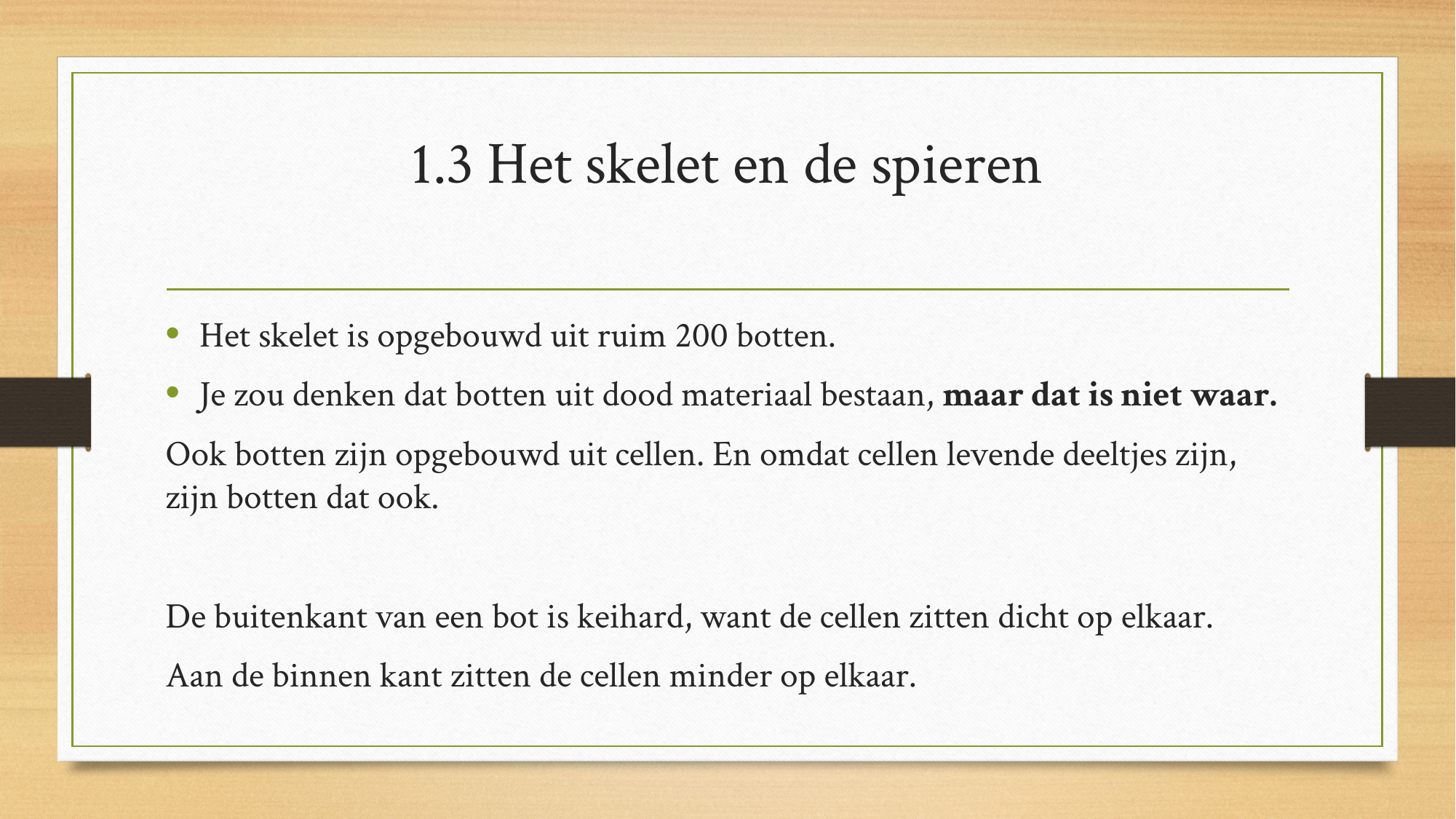

# 1.3 Het skelet en de spieren
Het skelet is opgebouwd uit ruim 200 botten.
Je zou denken dat botten uit dood materiaal bestaan, maar dat is niet waar.
Ook botten zijn opgebouwd uit cellen. En omdat cellen levende deeltjes zijn, zijn botten dat ook.

De buitenkant van een bot is keihard, want de cellen zitten dicht op elkaar.
Aan de binnen kant zitten de cellen minder op elkaar.